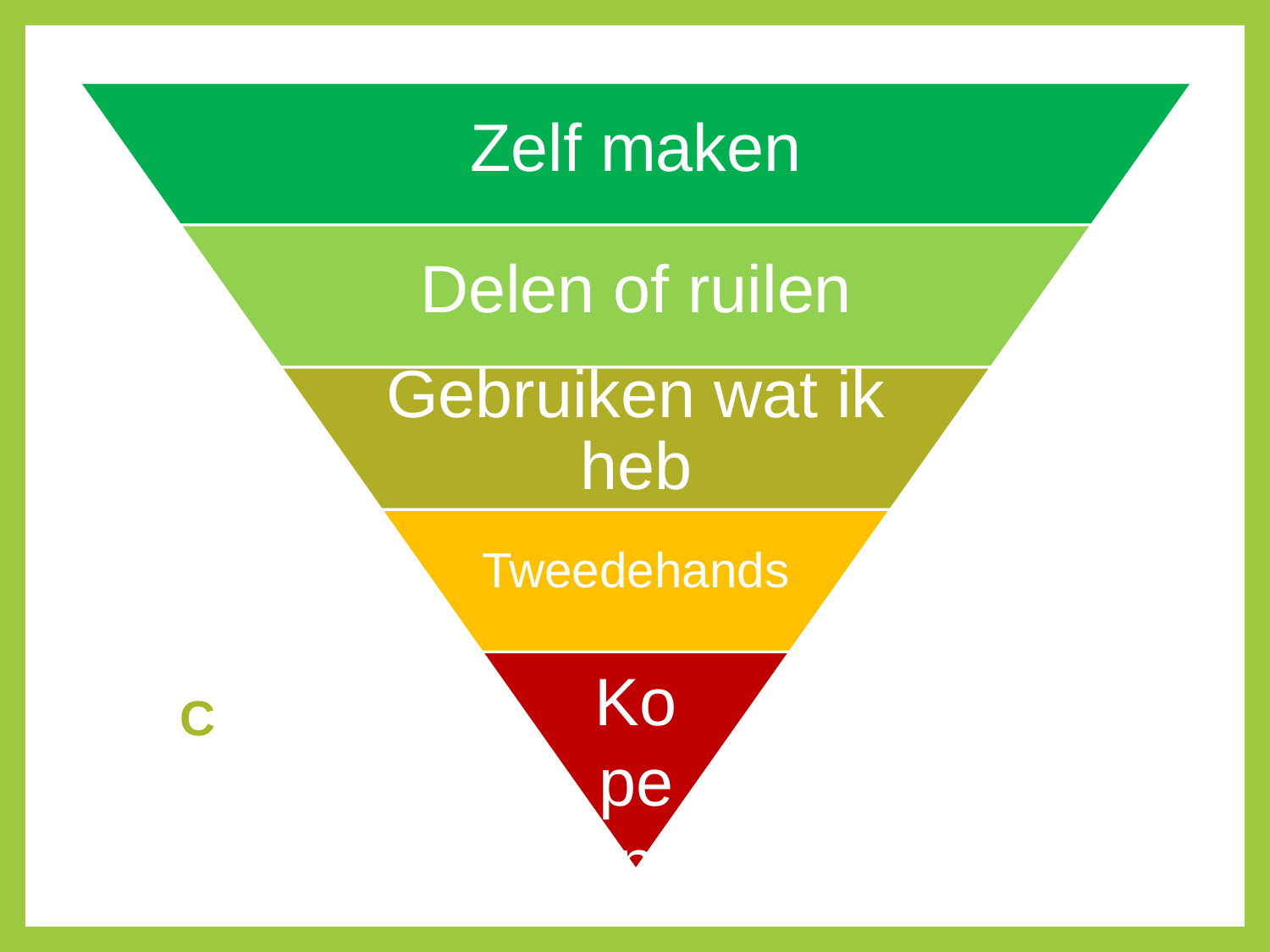

Zelf maken
Delen of ruilen
Gebruiken wat ik heb
Tweedehands
Kopen
 C